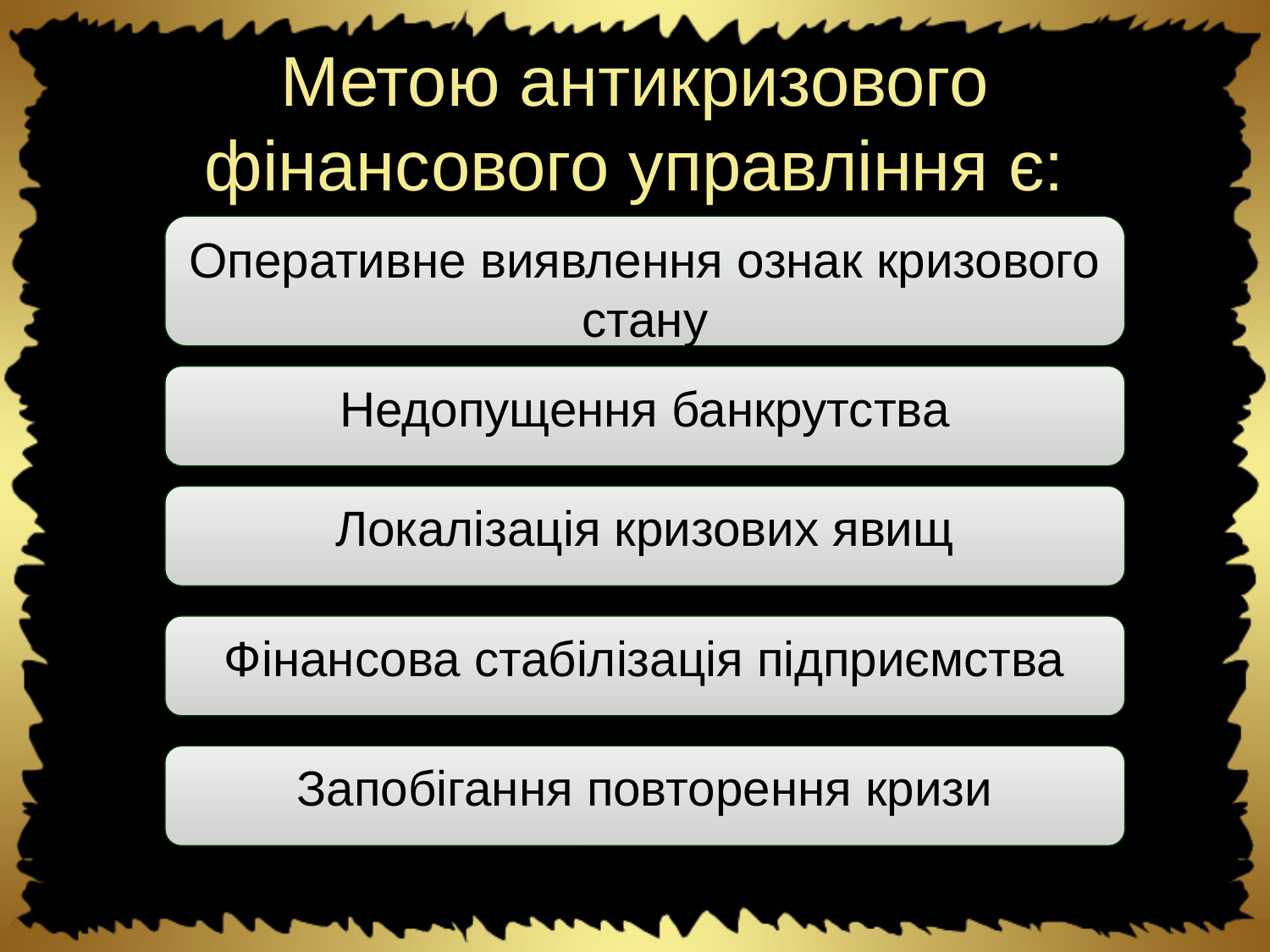

# Метою антикризового фінансового управління є:
Оперативне виявлення ознак кризового стану
Недопущення банкрутства
Локалізація кризових явищ
Фінансова стабілізація підприємства
Запобігання повторення кризи